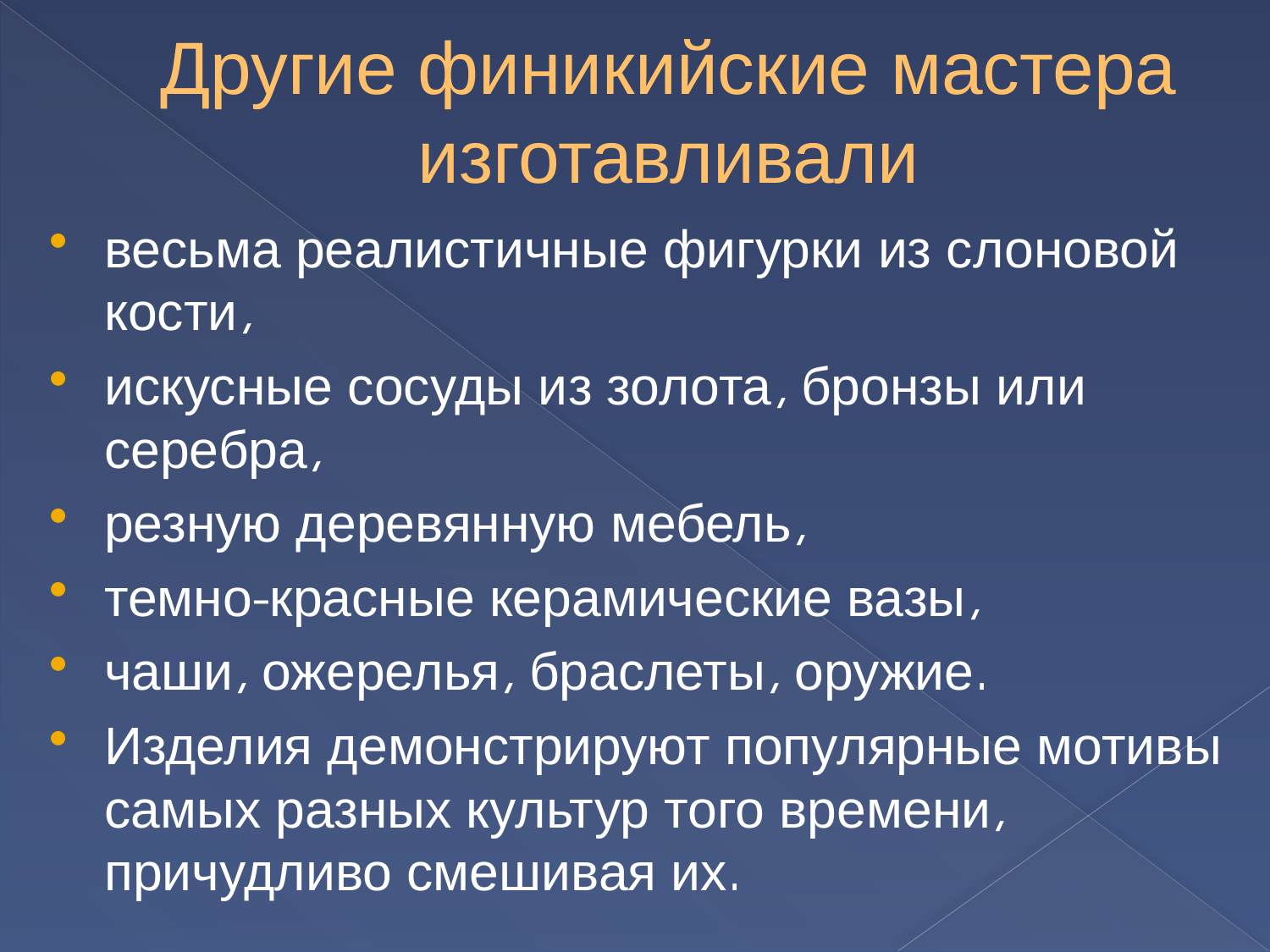

# Другие финикийские мастера изготавливали
весьма реалистичные фигурки из слоновой кости,
искусные сосуды из золота, бронзы или серебра,
резную деревянную мебель,
темно-красные керамические вазы,
чаши, ожерелья, браслеты, оружие.
Изделия демонстрируют популярные мотивы самых разных культур того времени, причудливо смешивая их.